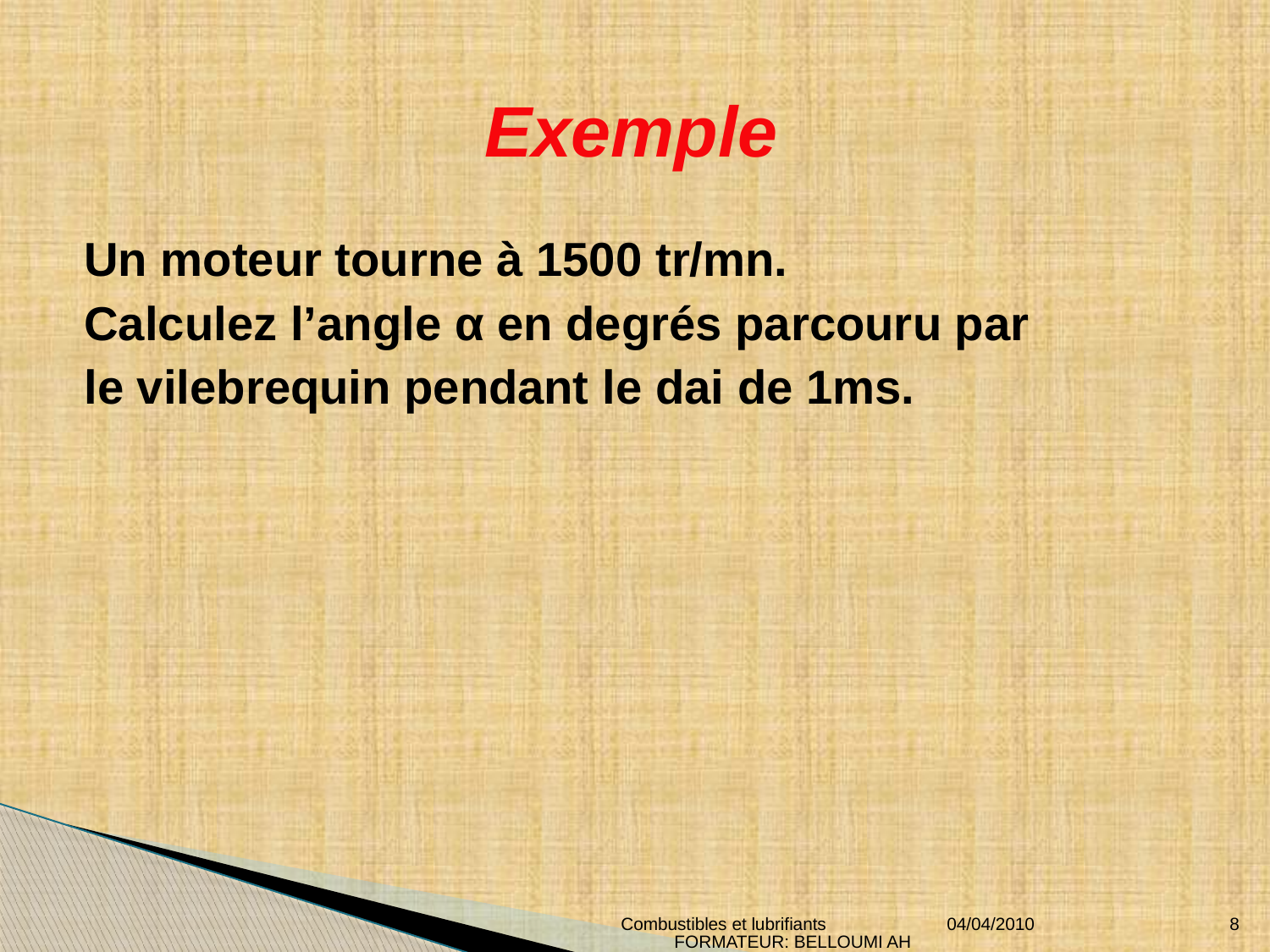

# Exemple
  Un moteur tourne à 1500 tr/mn.
  Calculez l’angle α en degrés parcouru par
  le vilebrequin pendant le dai de 1ms.
Combustibles et lubrifiants                              FORMATEUR: BELLOUMI AHMED
04/04/2010
8